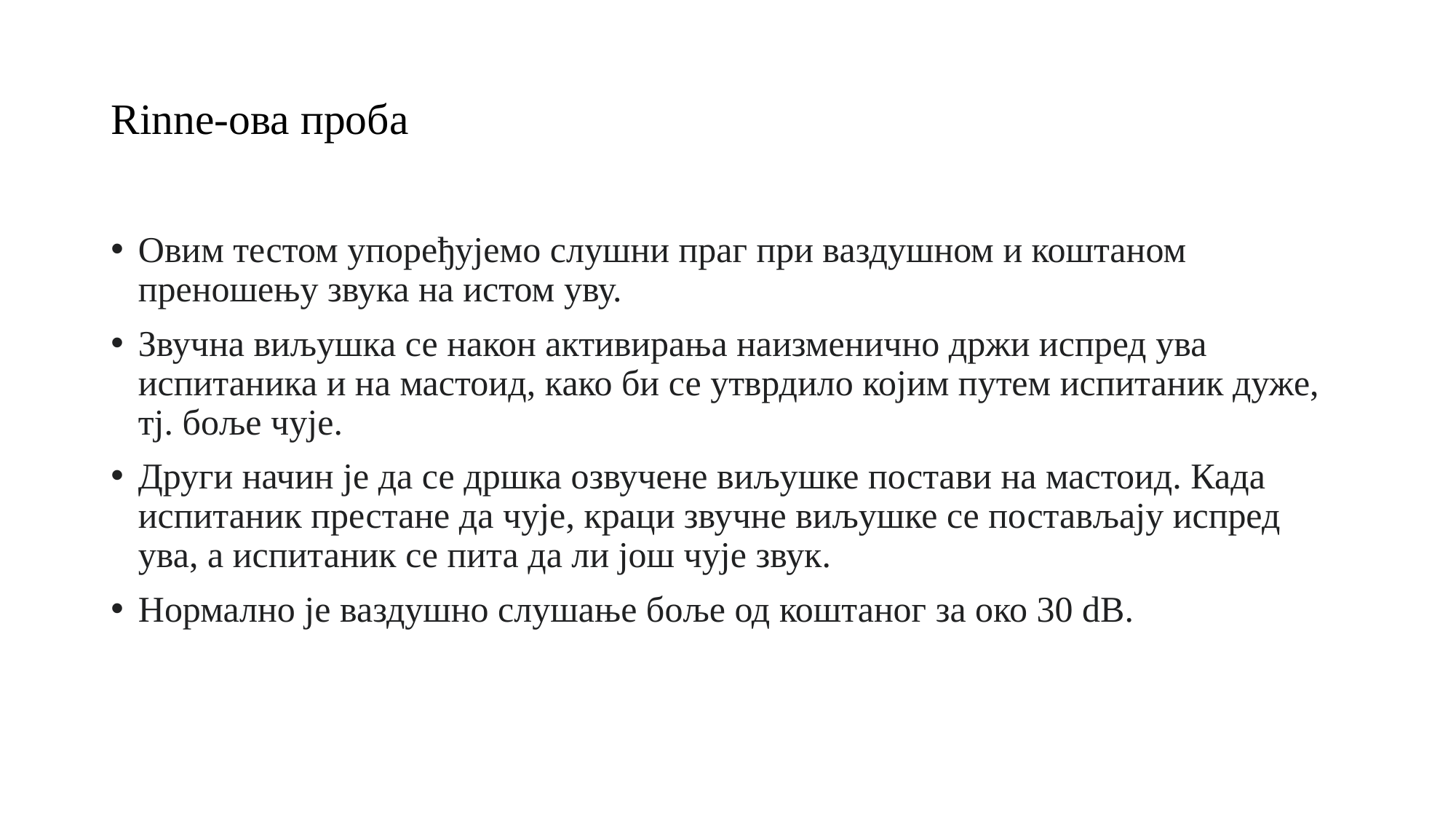

# Rinne-ова проба
Овим тестом упоређујемо слушни праг при ваздушном и коштаном преношењу звука на истом уву.
Звучна виљушка се након активирања наизменично држи испред ува испитаника и на мастоид, како би се утврдило којим путем испитаник дуже, тј. боље чује.
Други начин је да се дршка озвучене виљушке постави на мастоид. Када испитаник престане да чује, краци звучне виљушке се постављају испред ува, а испитаник се пита да ли још чује звук.
Нормално је ваздушно слушање боље од коштаног за око 30 dB.